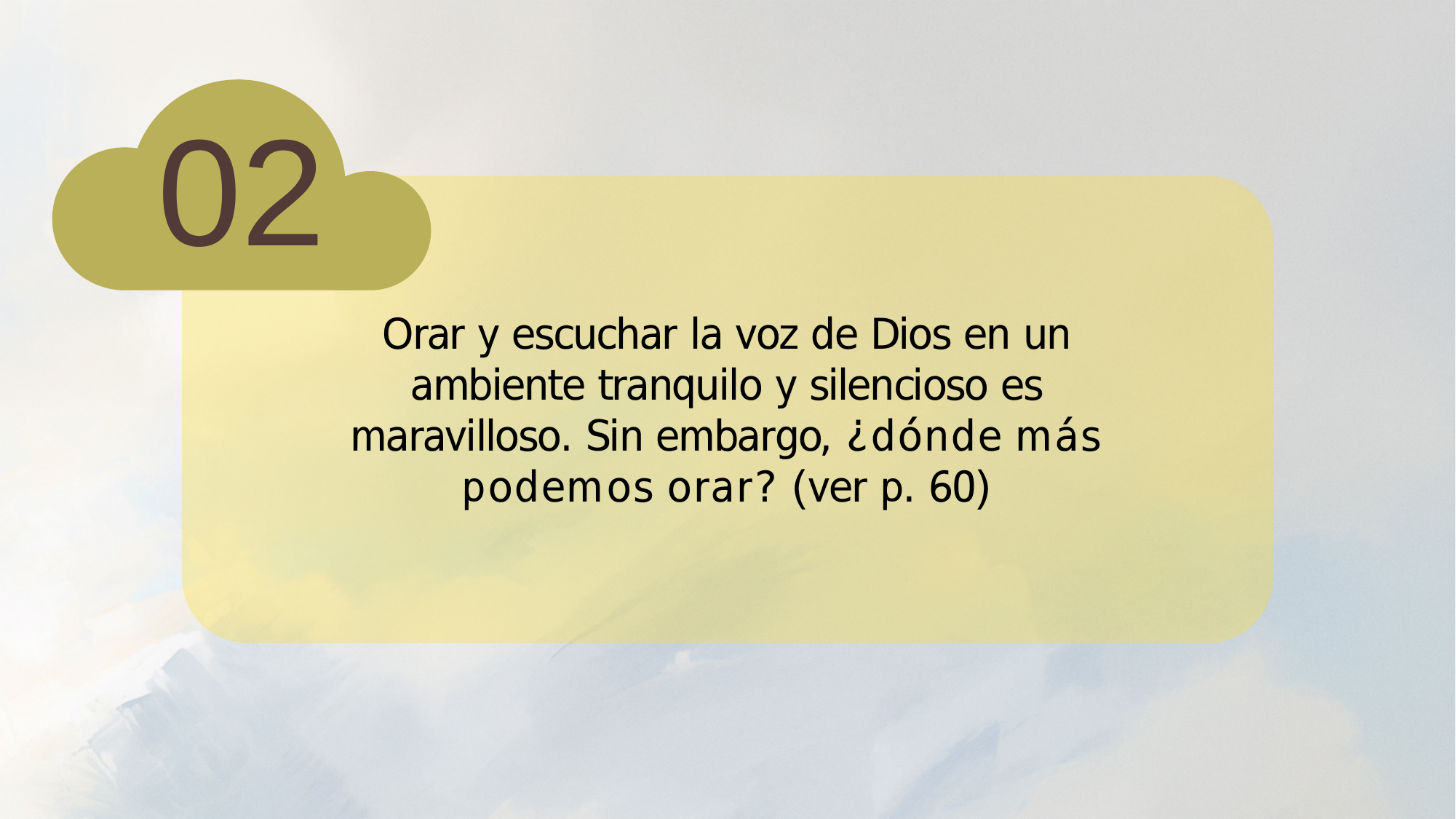

02

Orar y escuchar la voz de Dios en un ambiente tranquilo y silencioso es maravilloso. Sin embargo, ¿dónde más podemos orar? (ver p. 60)